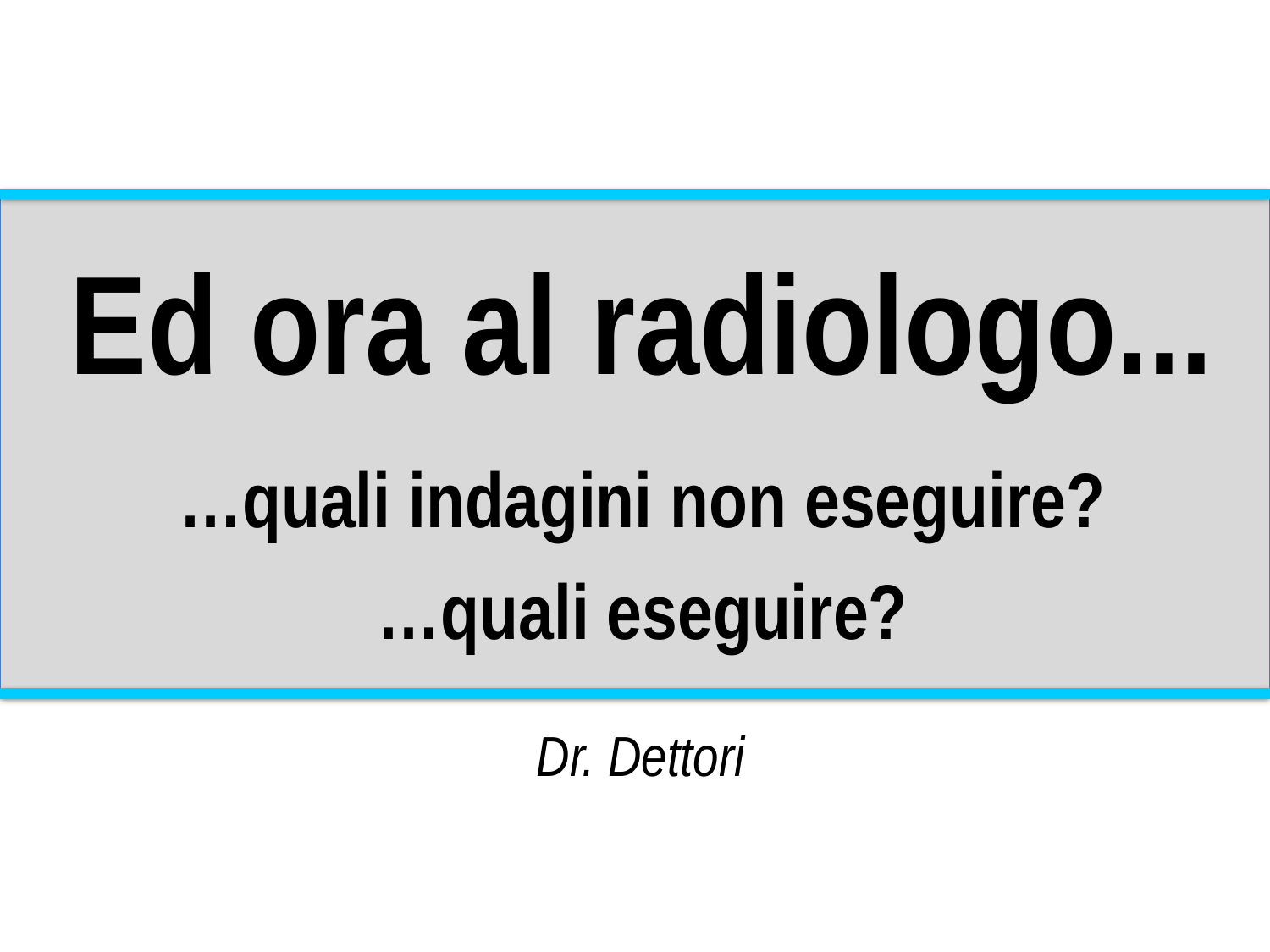

Ed ora al radiologo...

…quali indagini non eseguire?
…quali eseguire?
Dr. Dettori